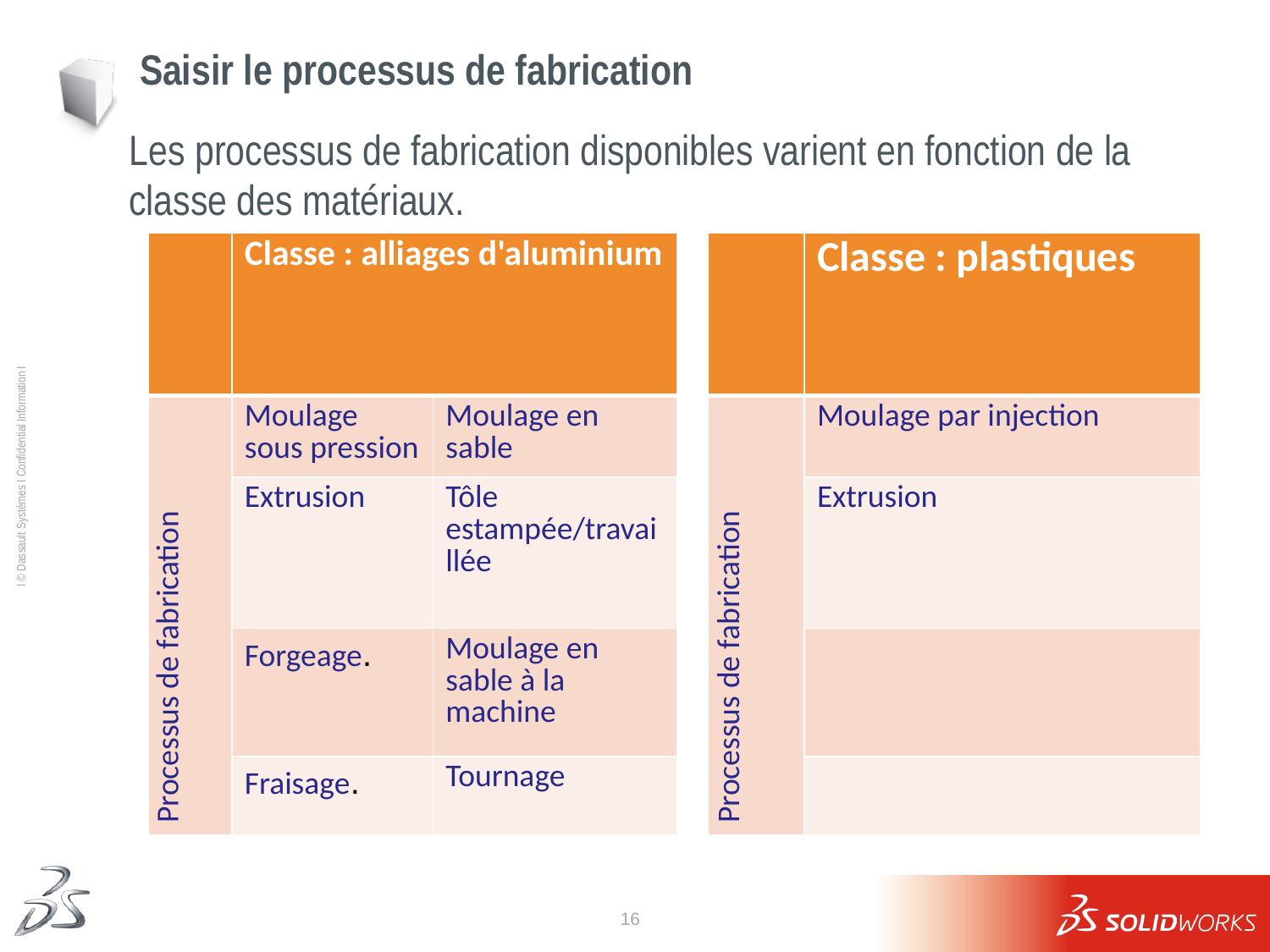

# Saisir le processus de fabrication
Les processus de fabrication disponibles varient en fonction de la classe des matériaux.

|  | Classe : alliages d'aluminium |  |  |  | Classe : plastiques |
| --- | --- | --- | --- | --- | --- |
| Processus de fabrication | Moulage sous pression | Moulage en sable |  | Processus de fabrication | Moulage par injection |
|  | Extrusion | Tôle estampée/travaillée |  |  | Extrusion |
|  | Forgeage. | Moulage en sable à la machine |  |  |  |
|  | Fraisage. | Tournage |  |  |  |